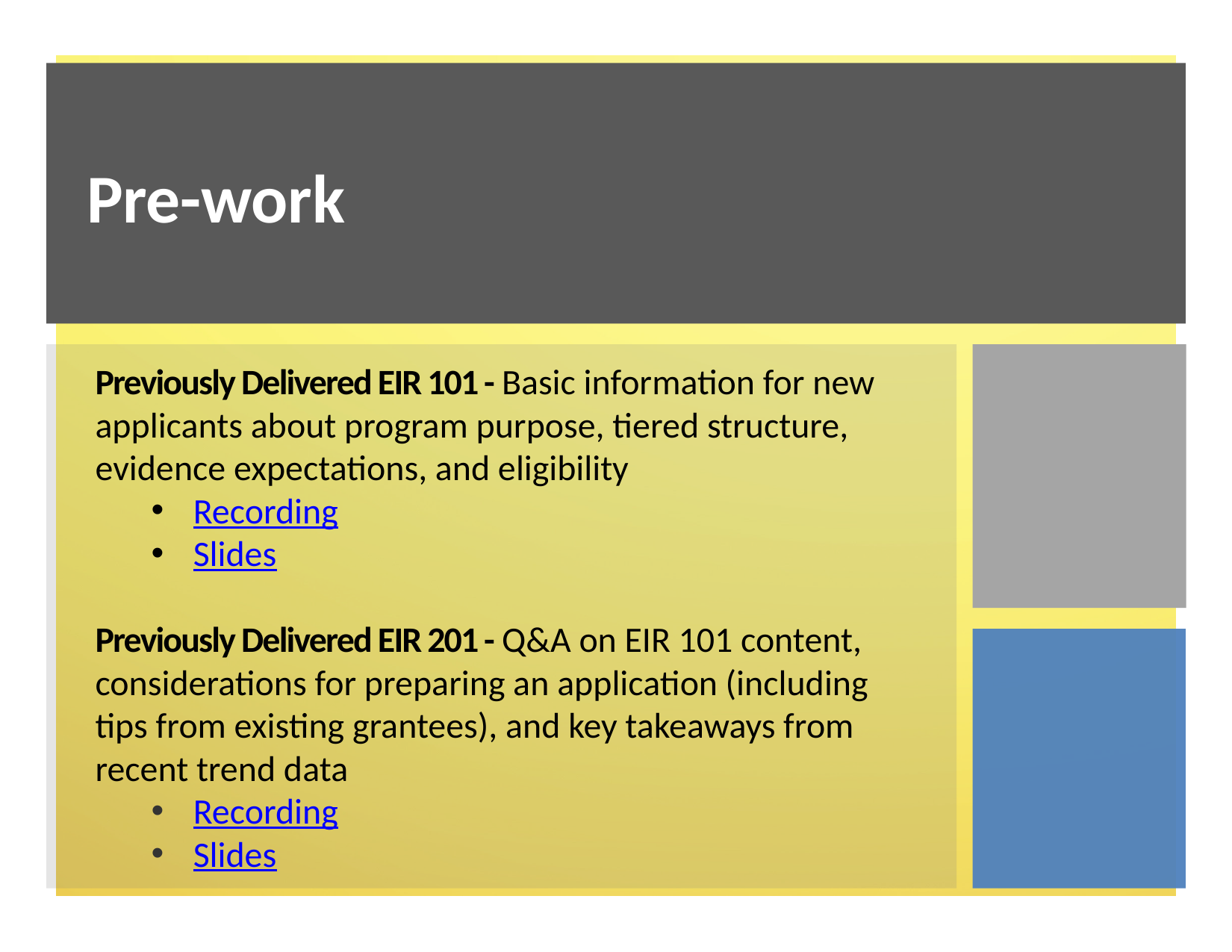

# Pre-work

Previously Delivered EIR 101 - Basic information for new applicants about program purpose, tiered structure, evidence expectations, and eligibility
Recording
Slides

Previously Delivered EIR 201 - Q&A on EIR 101 content, considerations for preparing an application (including tips from existing grantees), and key takeaways from recent trend data
Recording
Slides